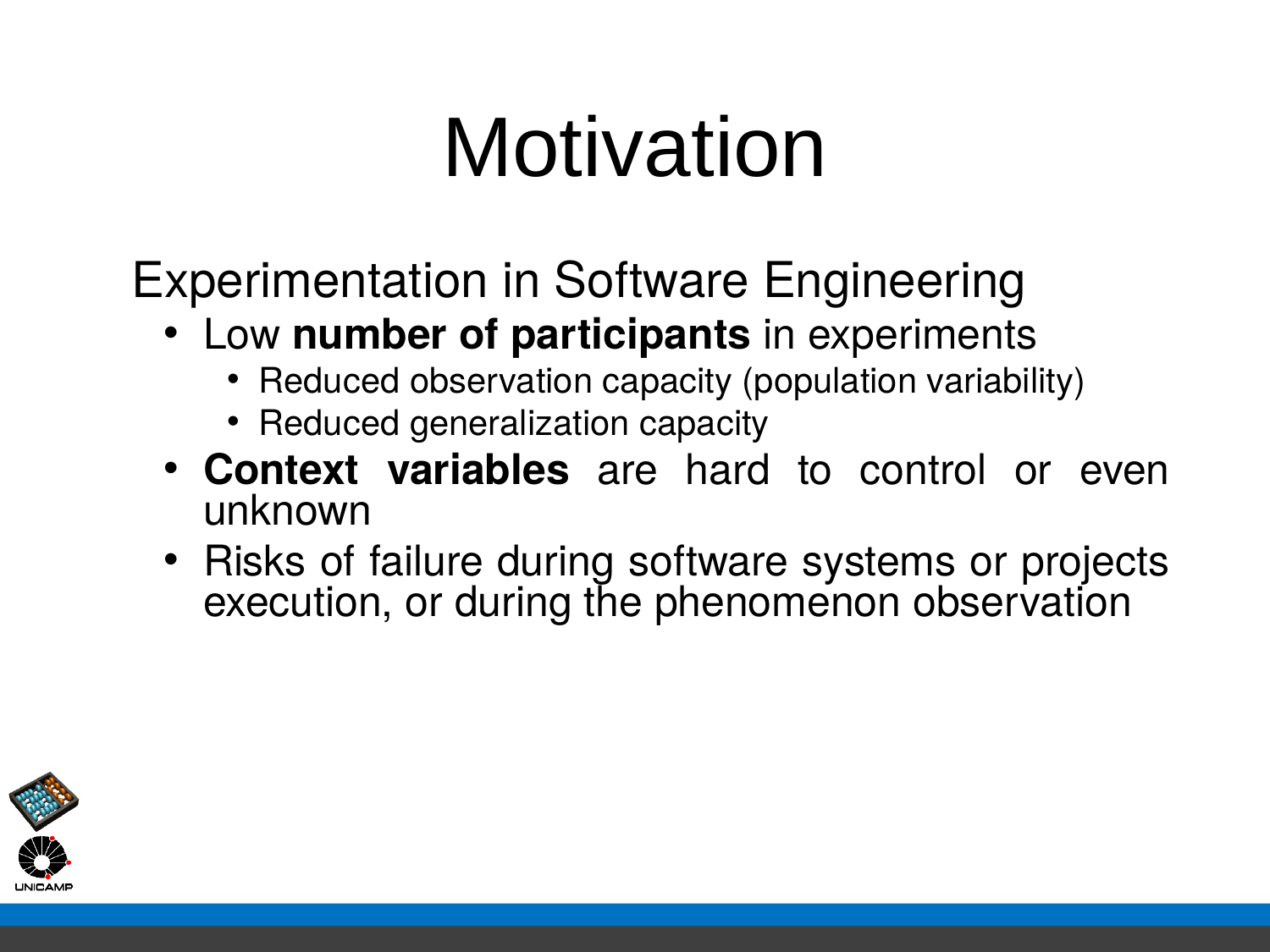

# Motivation
Experimentation in Software Engineering
Low number of participants in experiments
Reduced observation capacity (population variability)
Reduced generalization capacity
Context variables are hard to control or even unknown
Risks of failure during software systems or projects execution, or during the phenomenon observation